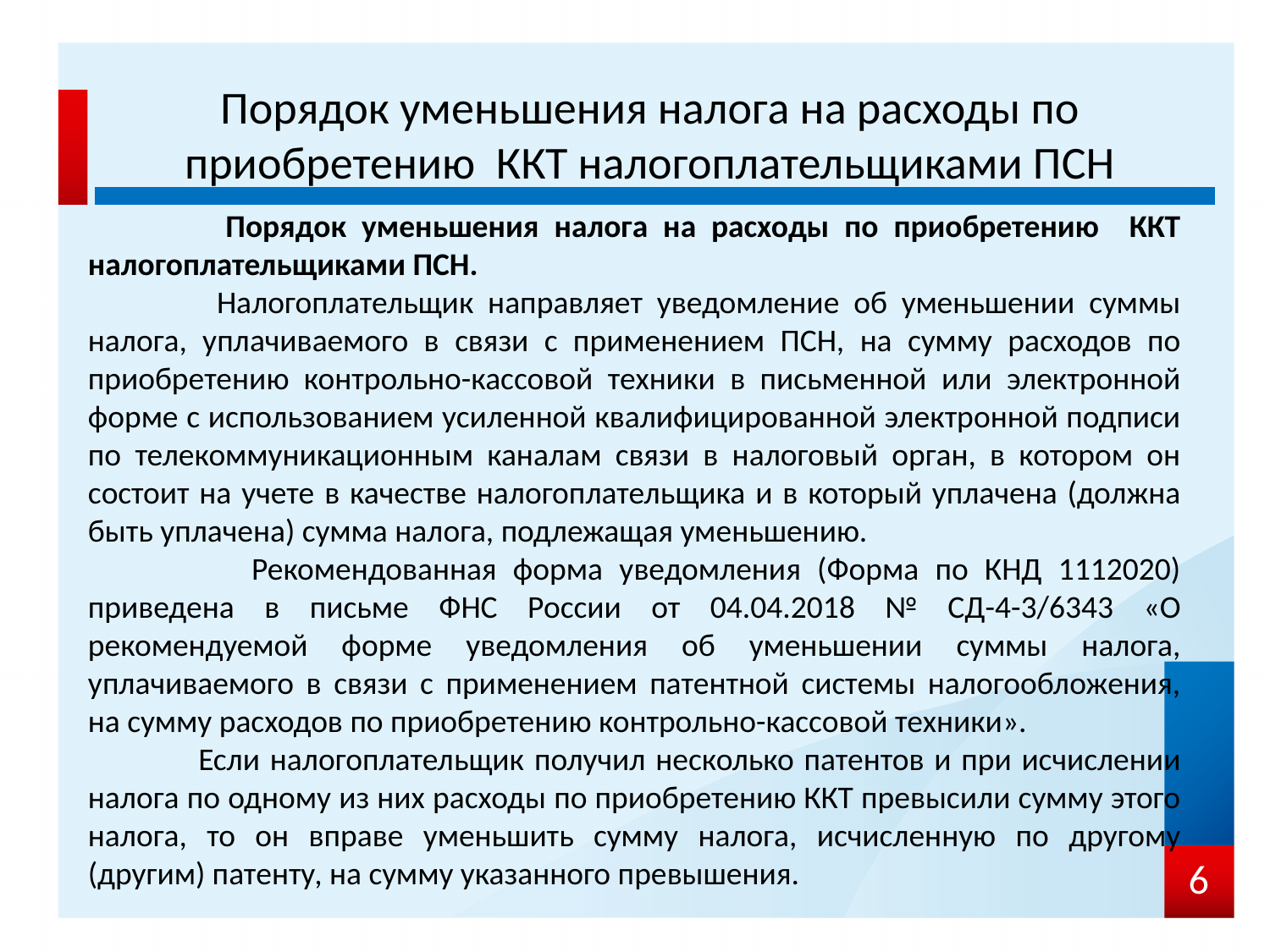

# Порядок уменьшения налога на расходы по приобретению  ККТ налогоплательщиками ПСН
         Порядок уменьшения налога на расходы по приобретению  ККТ налогоплательщиками ПСН.
         Налогоплательщик направляет уведомление об уменьшении суммы налога, уплачиваемого в связи с применением ПСН, на сумму расходов по приобретению контрольно-кассовой техники в письменной или электронной форме с использованием усиленной квалифицированной электронной подписи по телекоммуникационным каналам связи в налоговый орган, в котором он состоит на учете в качестве налогоплательщика и в который уплачена (должна быть уплачена) сумма налога, подлежащая уменьшению.
          Рекомендованная форма уведомления (Форма по КНД 1112020) приведена в письме ФНС России от 04.04.2018 № СД-4-3/6343 «О рекомендуемой форме уведомления об уменьшении суммы налога, уплачиваемого в связи с применением патентной системы налогообложения, на сумму расходов по приобретению контрольно-кассовой техники».
           Если налогоплательщик получил несколько патентов и при исчислении налога по одному из них расходы по приобретению ККТ превысили сумму этого налога, то он вправе уменьшить сумму налога, исчисленную по другому (другим) патенту, на сумму указанного превышения.

6